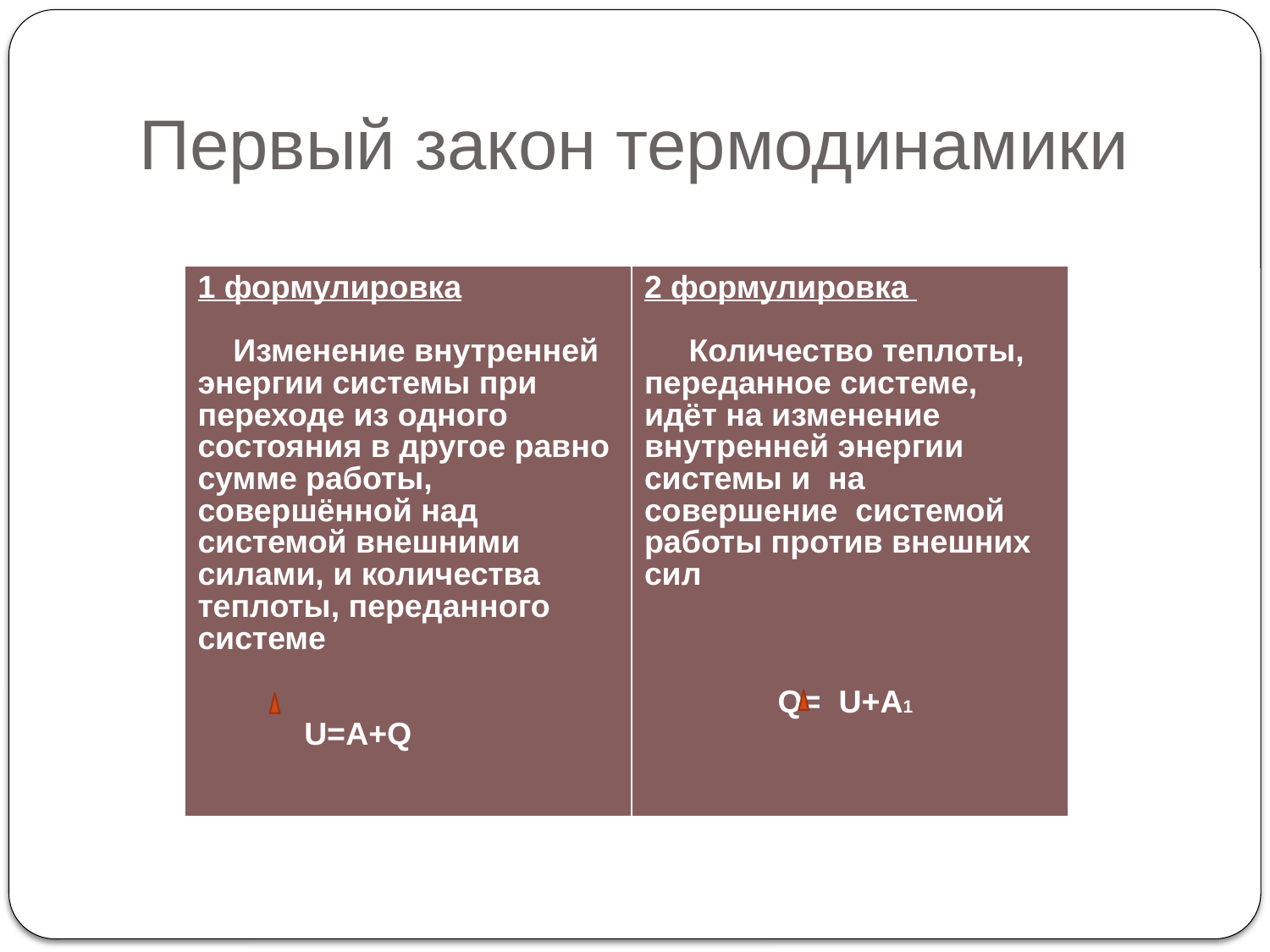

# Первый закон термодинамики

| 1 формулировка Изменение внутренней энергии системы при переходе из одного состояния в другое равно сумме работы, совершённой над системой внешними силами, и количества теплоты, переданного системе U=A+Q | 2 формулировка Количество теплоты, переданное системе, идёт на изменение внутренней энергии системы и на совершение системой работы против внешних сил Q= U+A1 |
| --- | --- |